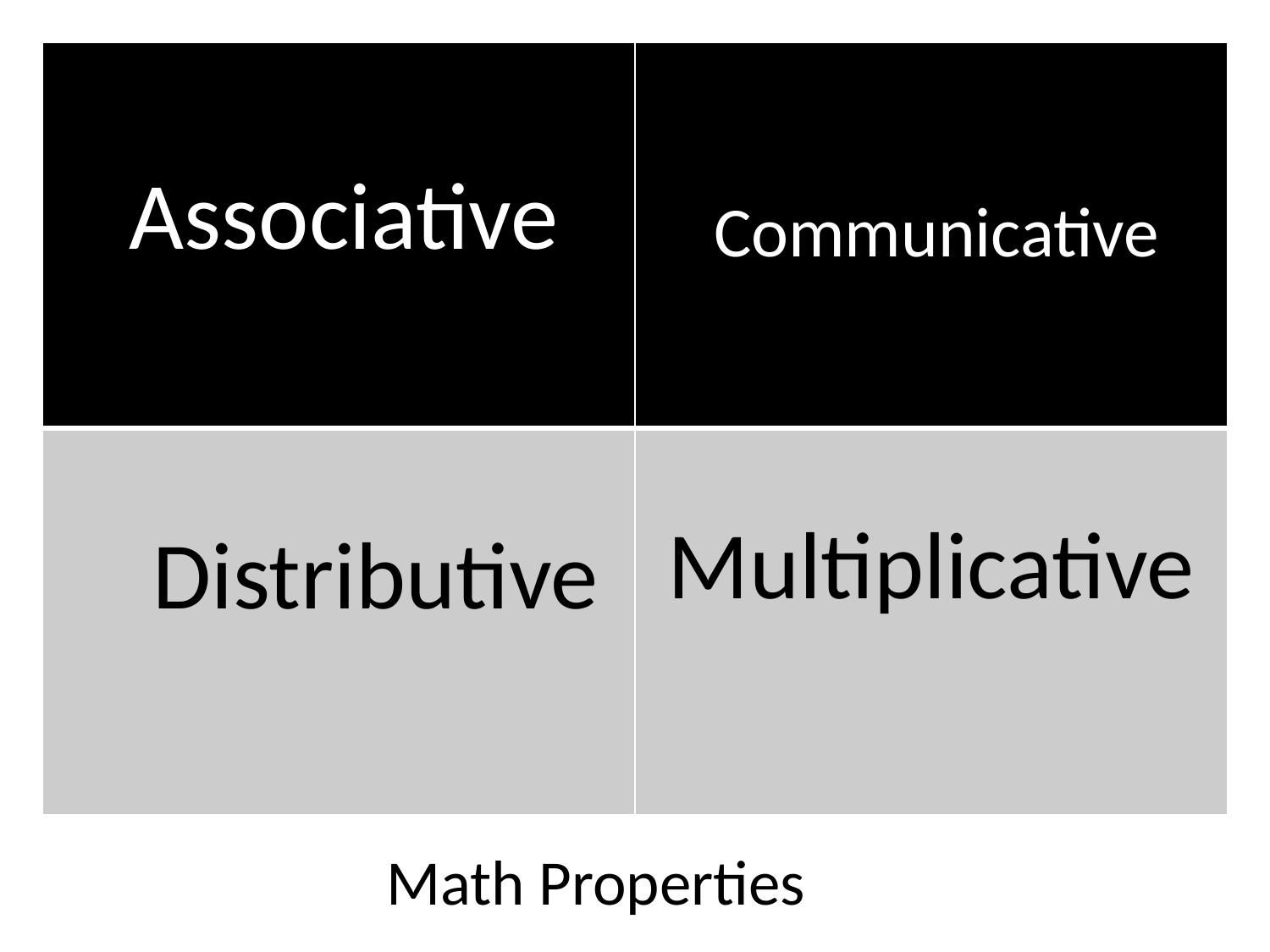

|  |  |
| --- | --- |
|  |  |
Associative
Communicative
Multiplicative
Distributive
Math Properties